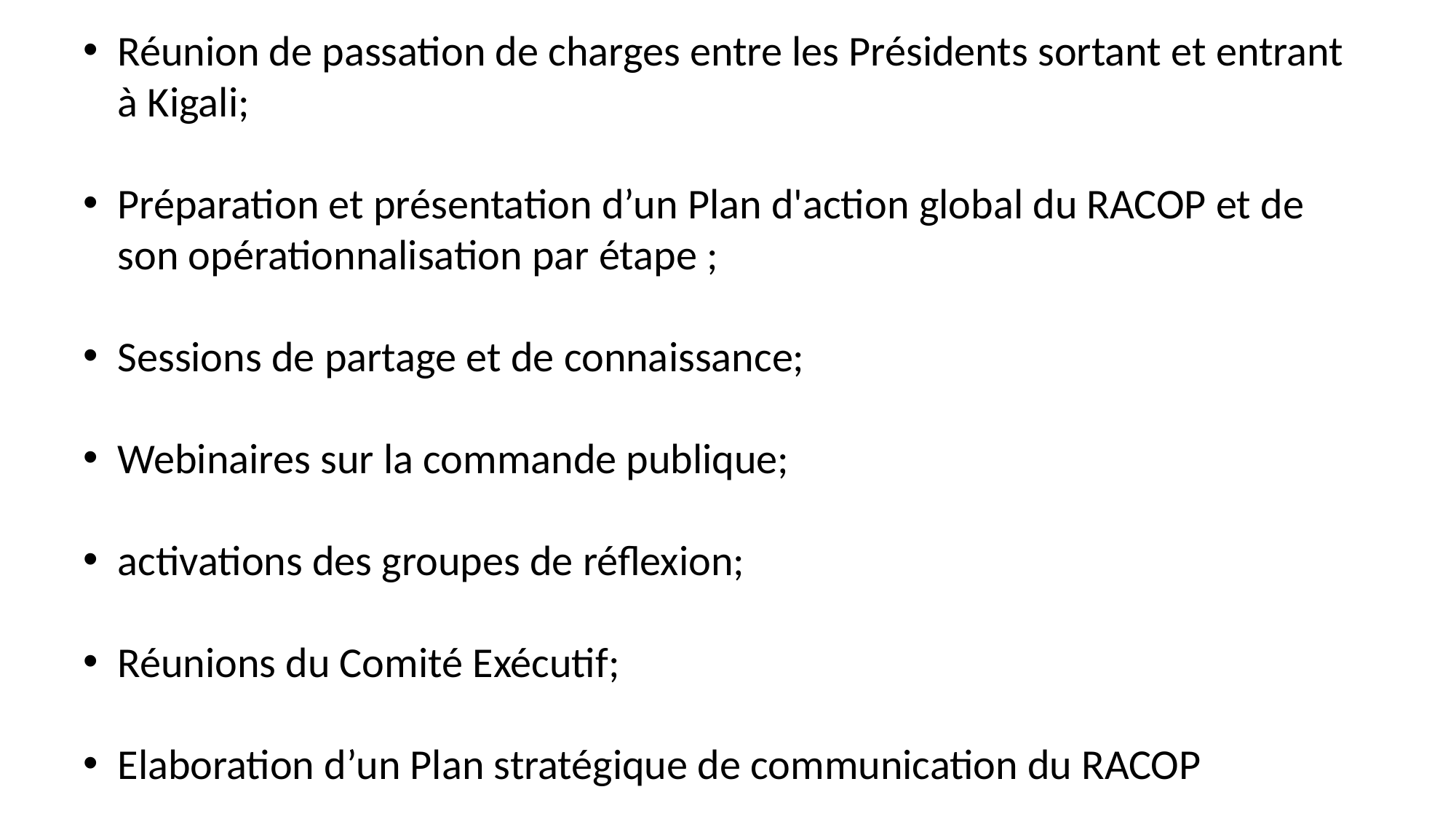

Réunion de passation de charges entre les Présidents sortant et entrant à Kigali;

Préparation et présentation d’un Plan d'action global du RACOP et de son opérationnalisation par étape ;

Sessions de partage et de connaissance;

Webinaires sur la commande publique;

activations des groupes de réflexion;

Réunions du Comité Exécutif;

Elaboration d’un Plan stratégique de communication du RACOP